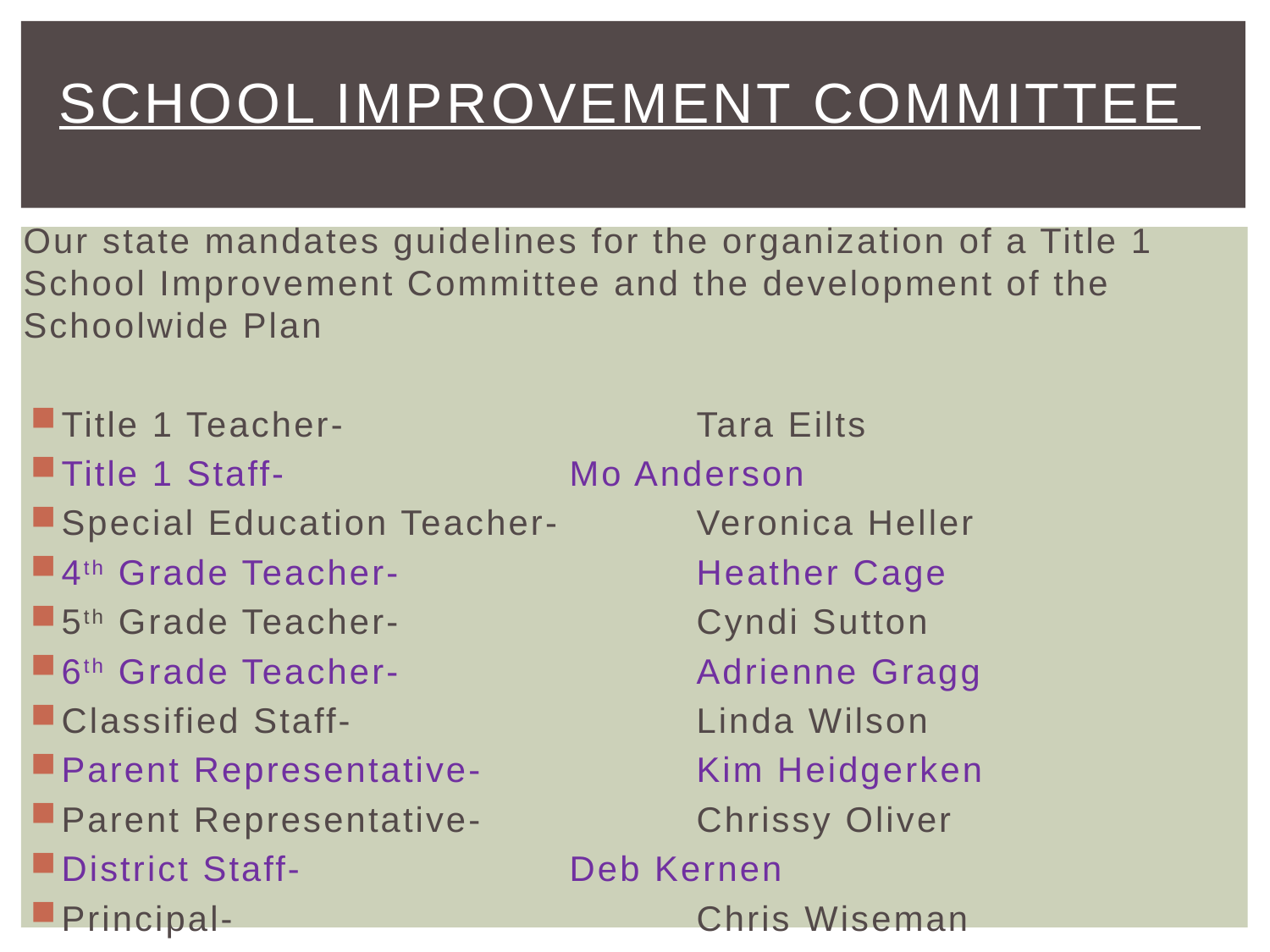

# School improvement Committee
Our state mandates guidelines for the organization of a Title 1 School Improvement Committee and the development of the Schoolwide Plan

Title 1 Teacher- 			Tara Eilts
Title 1 Staff- 			Mo Anderson
Special Education Teacher- 	Veronica Heller
4th Grade Teacher- 			Heather Cage
5th Grade Teacher- 			Cyndi Sutton
6th Grade Teacher- 			Adrienne Gragg
Classified Staff- 			Linda Wilson
Parent Representative- 		Kim Heidgerken
Parent Representative-		Chrissy Oliver
District Staff- 			Deb Kernen
Principal- 				Chris Wiseman